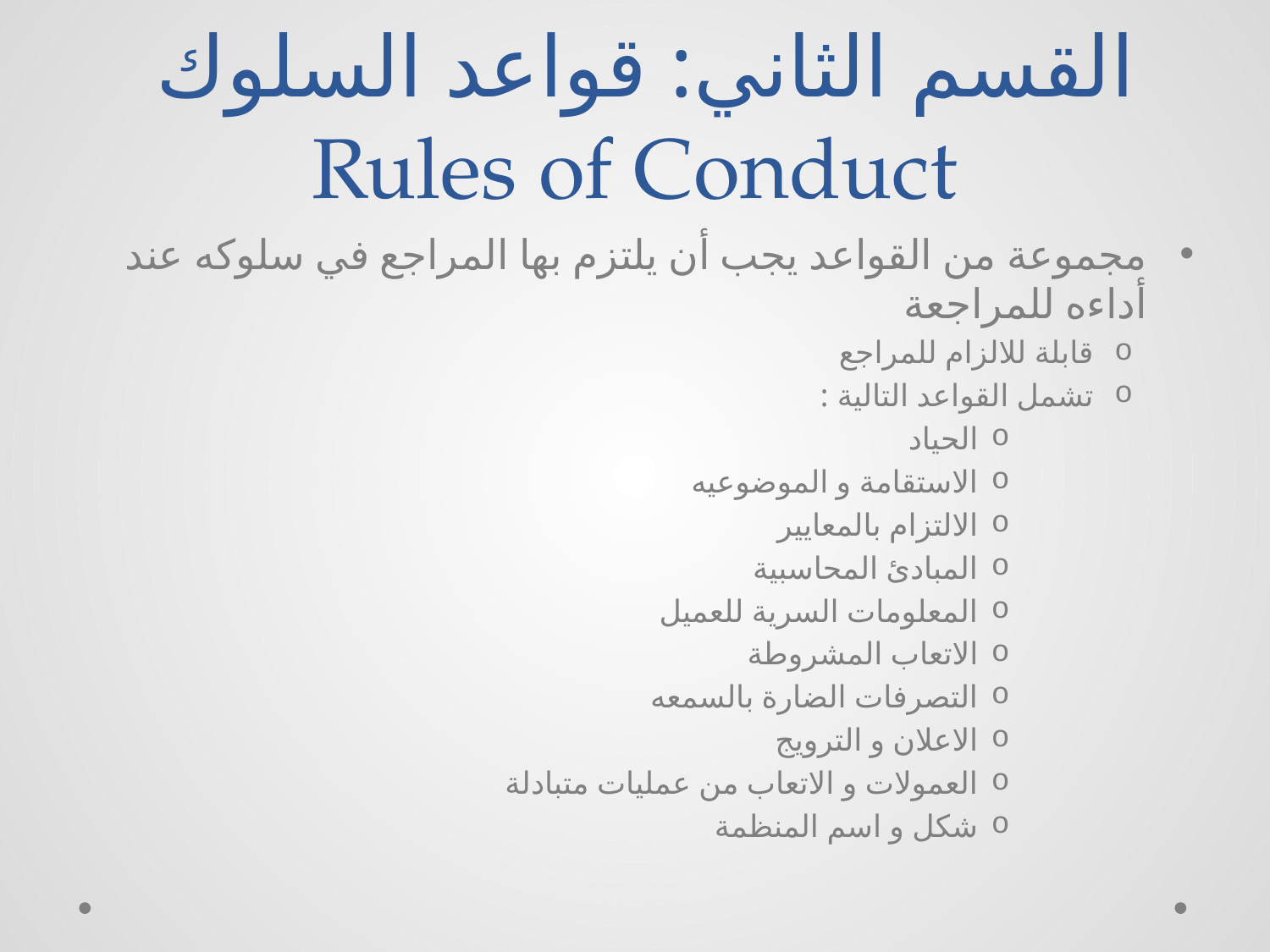

# القسم الثاني: قواعد السلوك  Rules of Conduct
مجموعة من القواعد يجب أن يلتزم بها المراجع في سلوكه عند أداءه للمراجعة
قابلة للالزام للمراجع
تشمل القواعد التالية :
الحياد
الاستقامة و الموضوعيه
الالتزام بالمعايير
المبادئ المحاسبية
المعلومات السرية للعميل
الاتعاب المشروطة
التصرفات الضارة بالسمعه
الاعلان و الترويج
العمولات و الاتعاب من عمليات متبادلة
شكل و اسم المنظمة